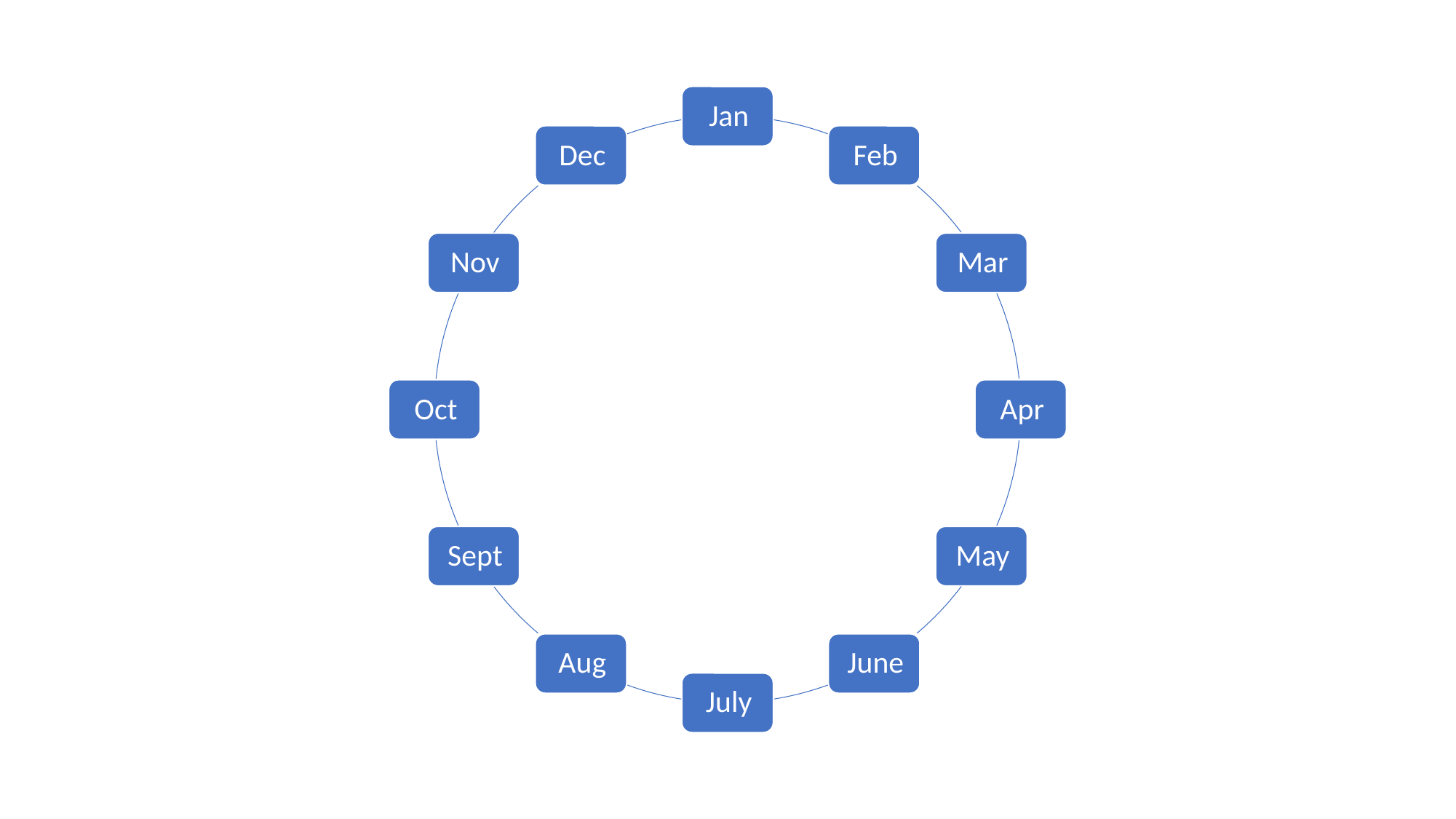

Jan
Feb
Mar
Apr
May
June
July
Aug
Sept
Oct
Nov
Dec